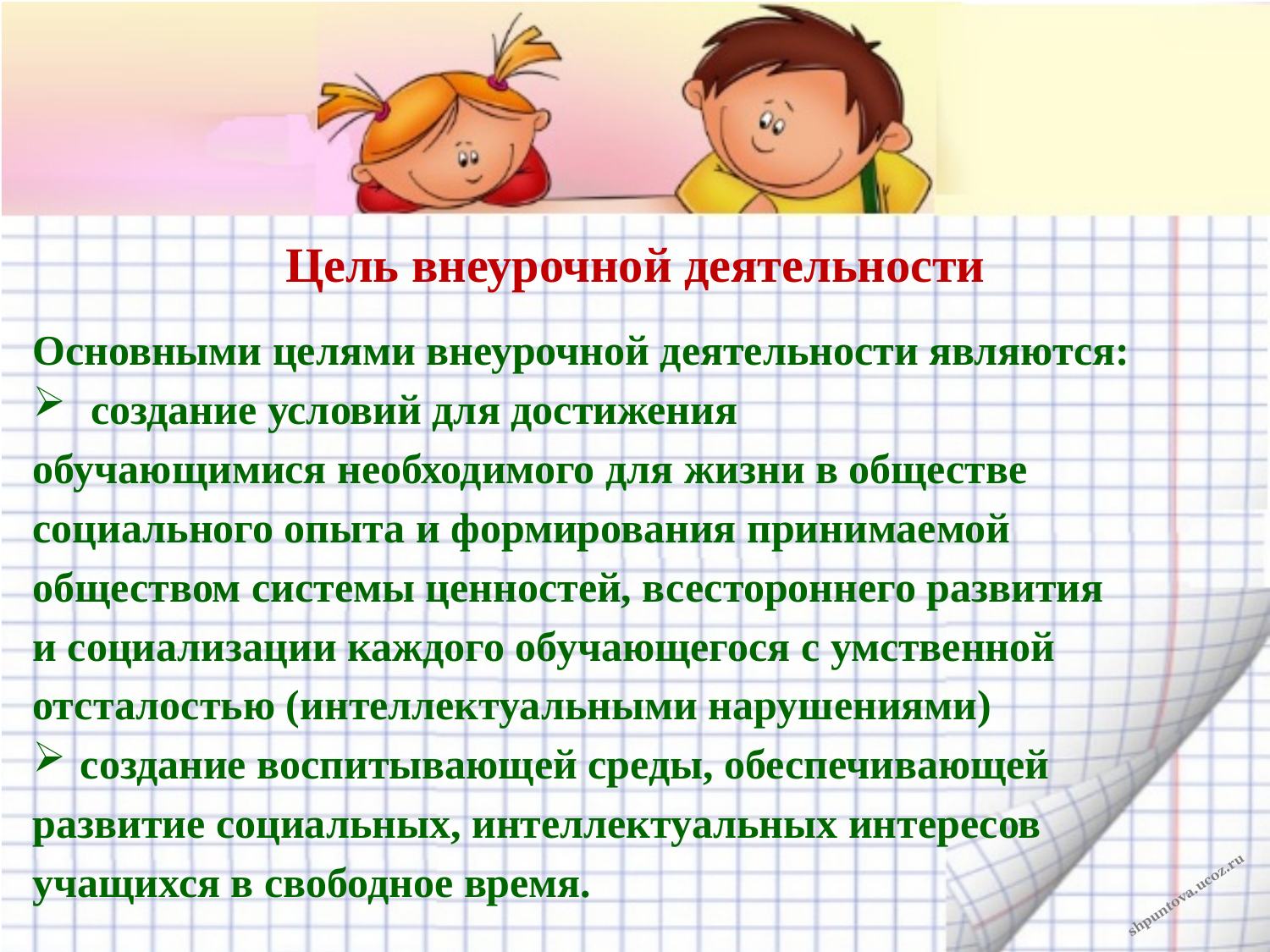

# Цель внеурочной деятельности
Основными целями внеурочной деятельности являются:
 создание условий для достижения
обучающимися необходимого для жизни в обществе
социального опыта и формирования принимаемой
обществом системы ценностей, всестороннего развития
и социализации каждого обучающегося с умственной
отсталостью (интеллектуальными нарушениями)
создание воспитывающей среды, обеспечивающей
развитие социальных, интеллектуальных интересов
учащихся в свободное время.